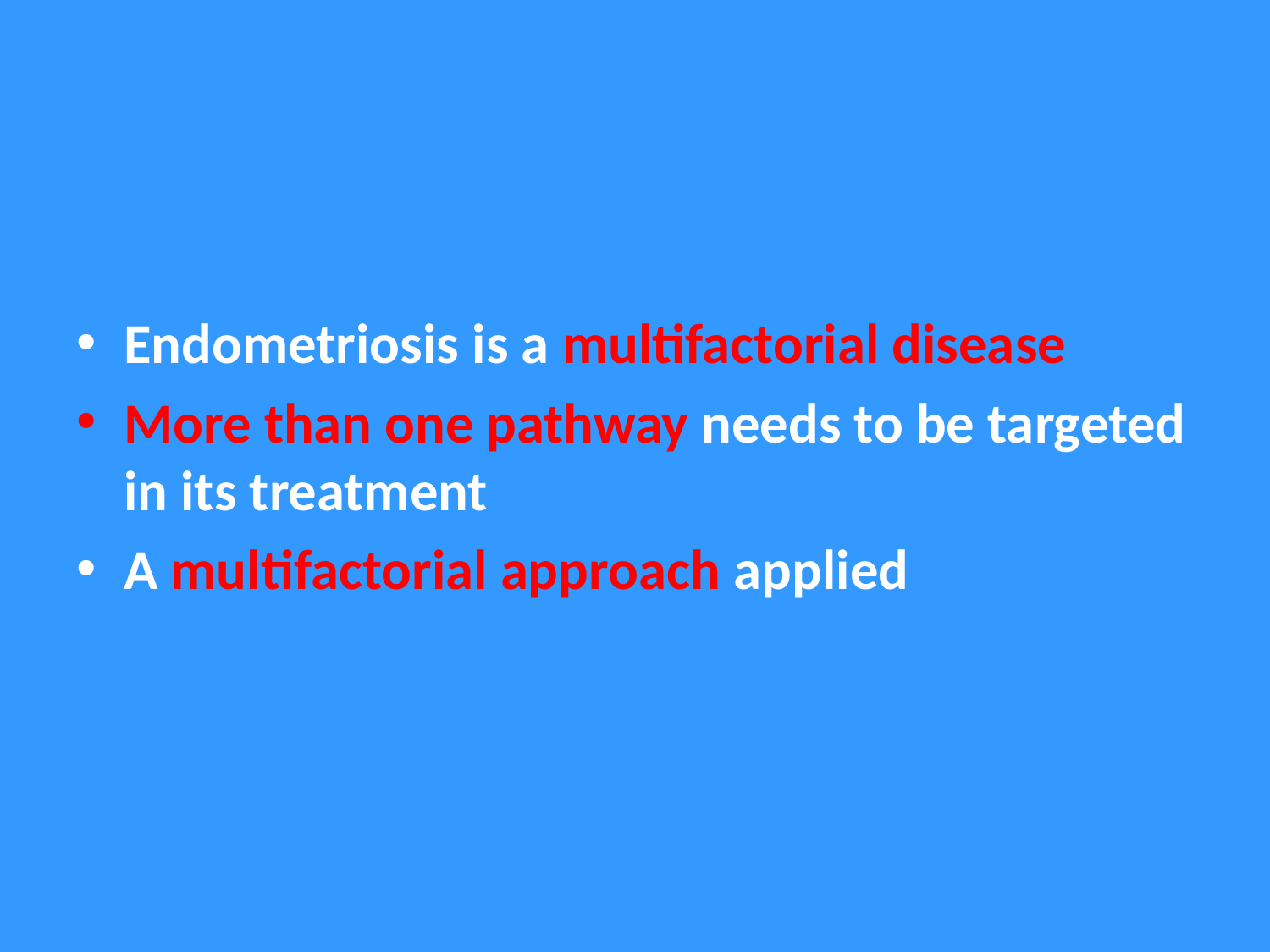

#

Endometriosis is a multifactorial disease
More than one pathway needs to be targeted in its treatment
A multifactorial approach applied